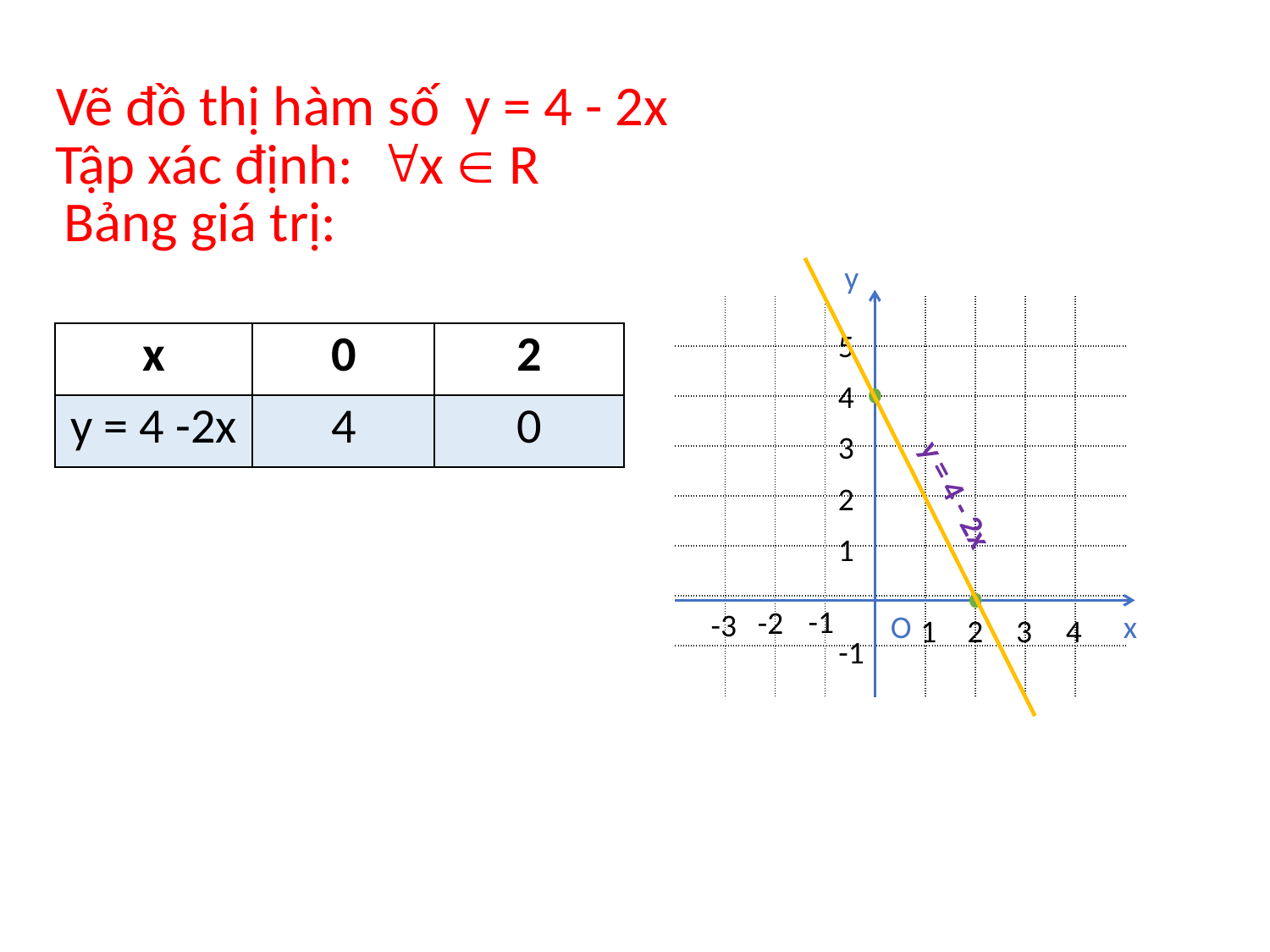

Vẽ đồ thị hàm số  y = 4 - 2x
Tập xác định:  ∀x ∈ R
Bảng giá trị:
y
5
4
3
2
1
-1
-2
-3
O
x
 1
 2
3
4
-1
|  |  |  |  |  |  |  |  |  |
| --- | --- | --- | --- | --- | --- | --- | --- | --- |
|  |  |  |  |  |  |  |  |  |
|  |  |  |  |  |  |  |  |  |
|  |  |  |  |  |  |  |  |  |
|  |  |  |  |  |  |  |  |  |
|  |  |  |  |  |  |  |  |  |
|  |  |  |  |  |  |  |  |  |
|  |  |  |  |  |  |  |  |  |
| x | 0 | 2 |
| --- | --- | --- |
| y = 4 -2x | 4 | 0 |

y = 4 - 2x